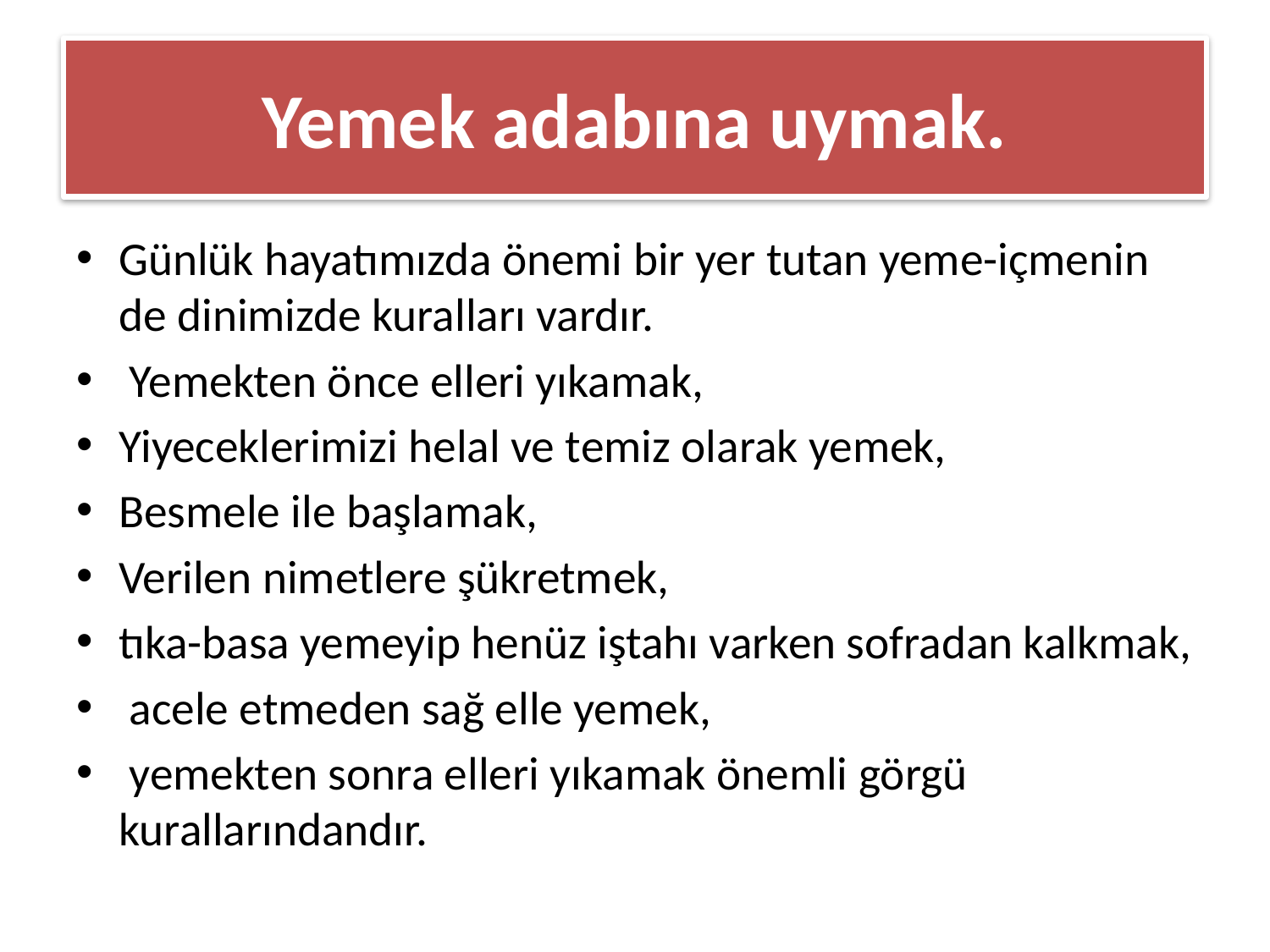

# Yemek adabına uymak.
Günlük hayatımızda önemi bir yer tutan yeme-içmenin de dinimizde kuralları vardır.
 Yemekten önce elleri yıkamak,
Yiyeceklerimizi helal ve temiz olarak yemek,
Besmele ile başlamak,
Verilen nimetlere şükretmek,
tıka-basa yemeyip henüz iştahı varken sofradan kalkmak,
 acele etmeden sağ elle yemek,
 yemekten sonra elleri yıkamak önemli görgü kurallarındandır.